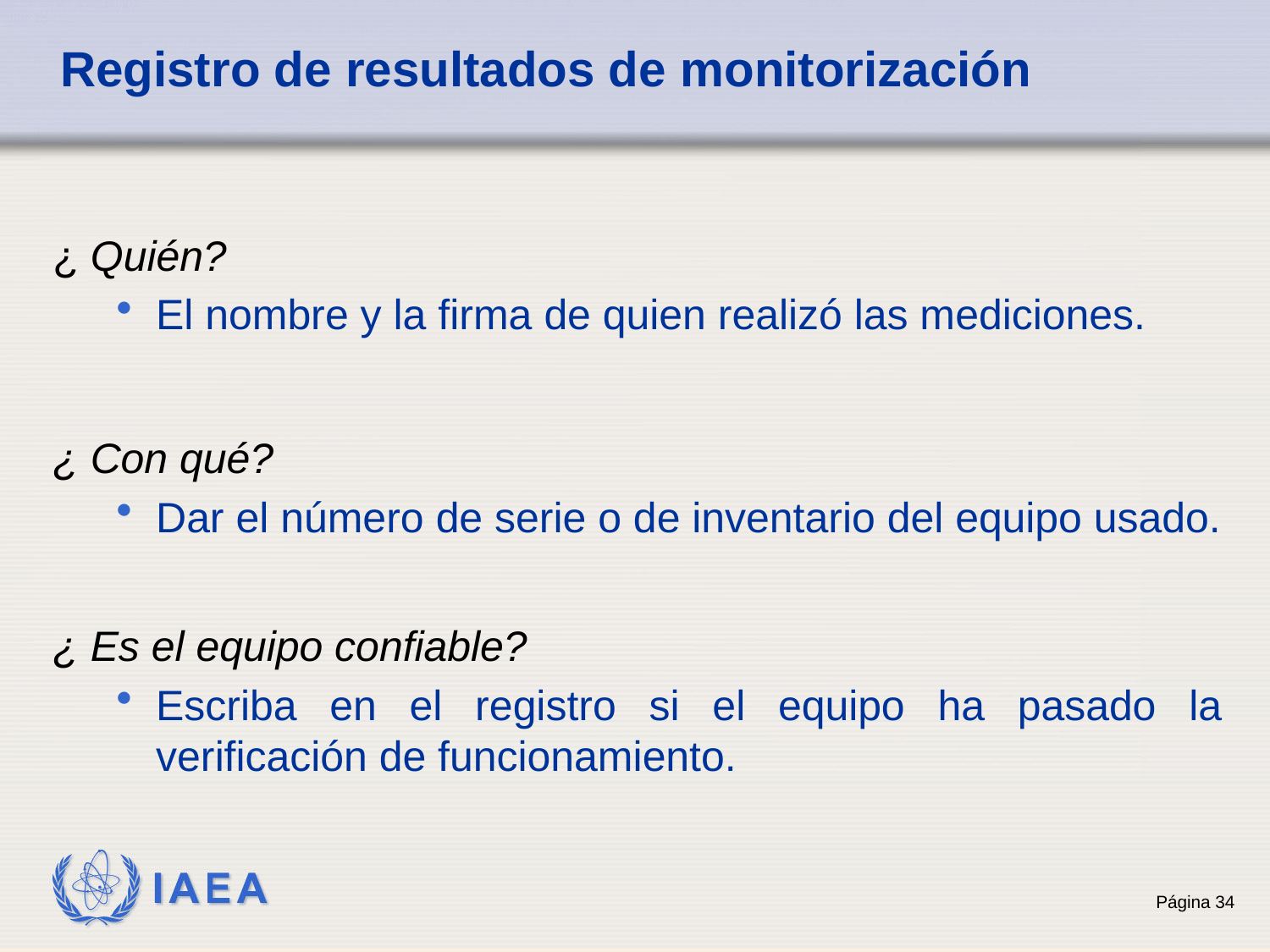

# Registro de resultados de monitorización
¿ Quién?
El nombre y la firma de quien realizó las mediciones.

¿ Con qué?
Dar el número de serie o de inventario del equipo usado.

¿ Es el equipo confiable?
Escriba en el registro si el equipo ha pasado la verificación de funcionamiento.

34